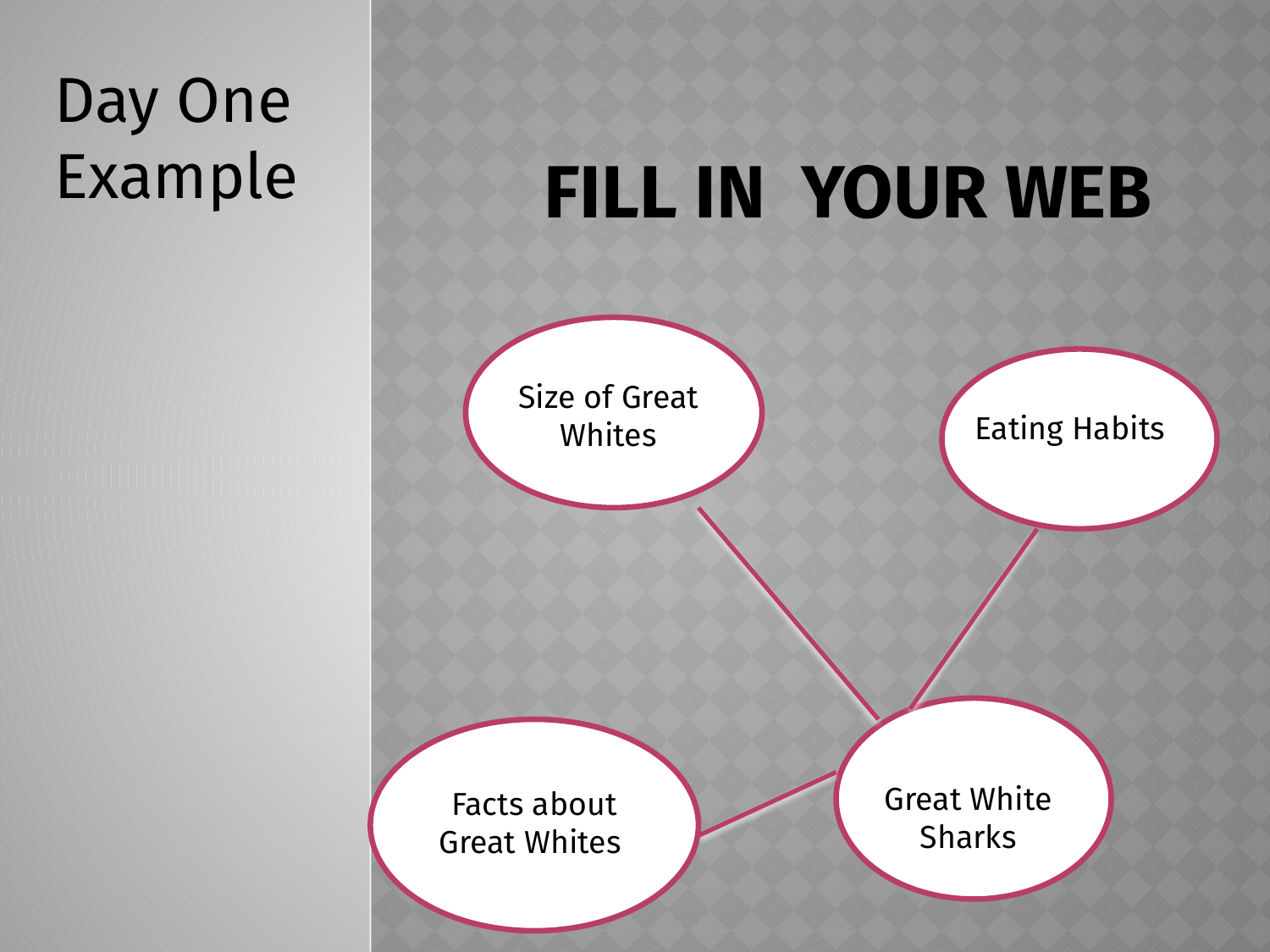

Day One
Example
# Fill in  Your Web

Size of Great Whites
Eating Habits

Great White Sharks
Facts about Great Whites